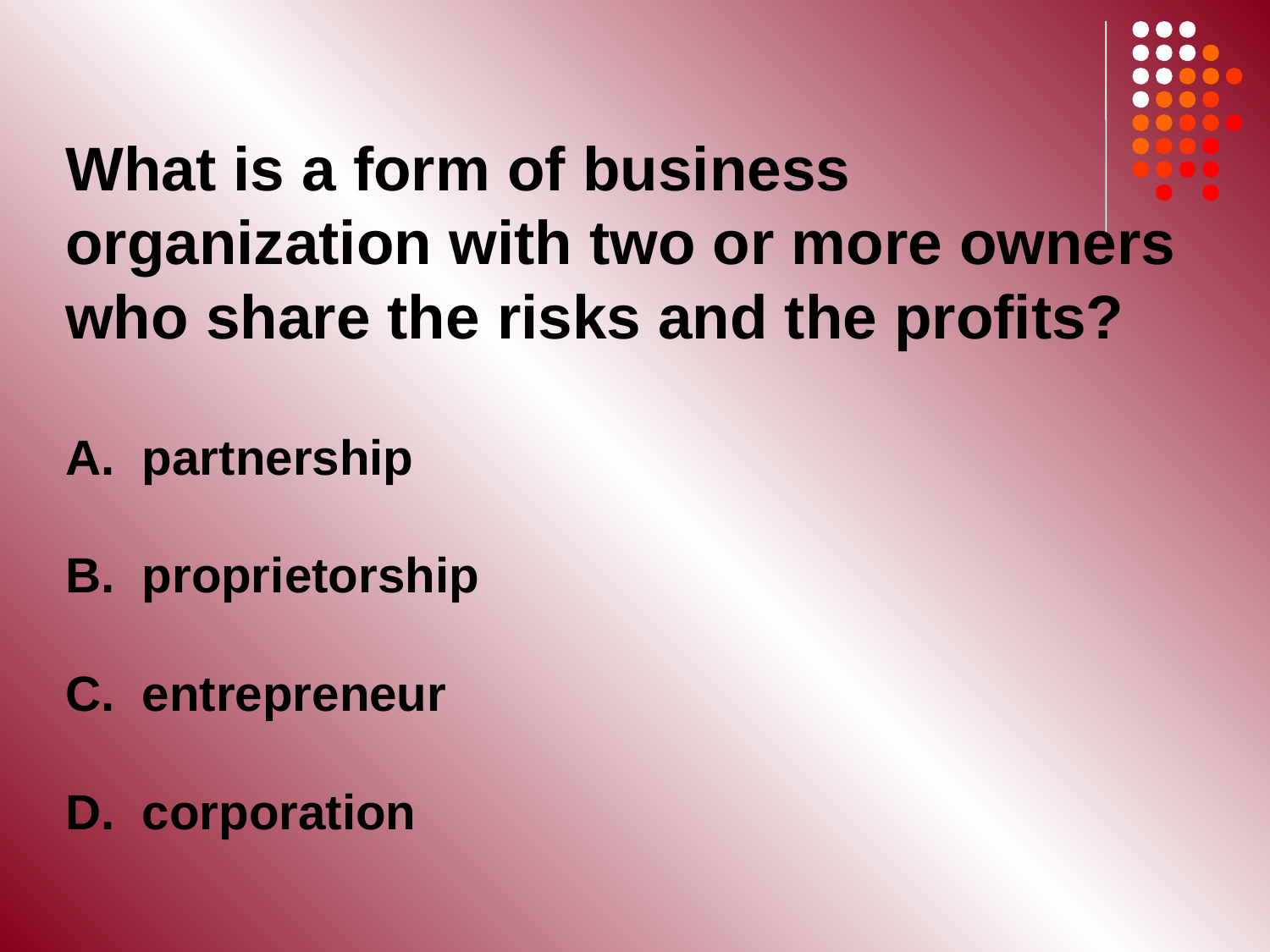

What is a form of business organization with two or more owners who share the risks and the profits?
A.  partnership
B.  proprietorship
C.  entrepreneur
D.  corporation